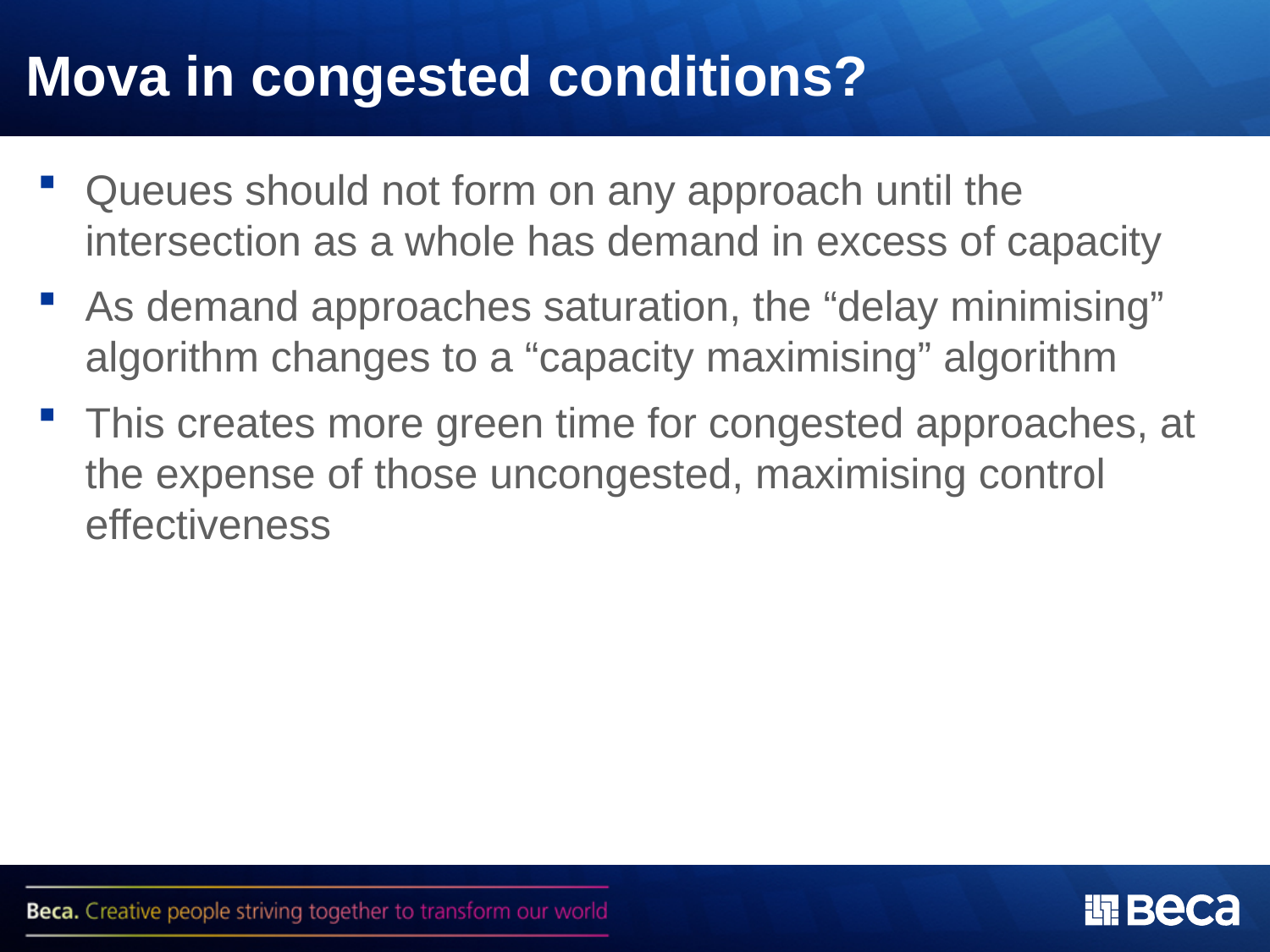

# Mova in congested conditions?
Queues should not form on any approach until the intersection as a whole has demand in excess of capacity
As demand approaches saturation, the “delay minimising” algorithm changes to a “capacity maximising” algorithm
This creates more green time for congested approaches, at the expense of those uncongested, maximising control effectiveness